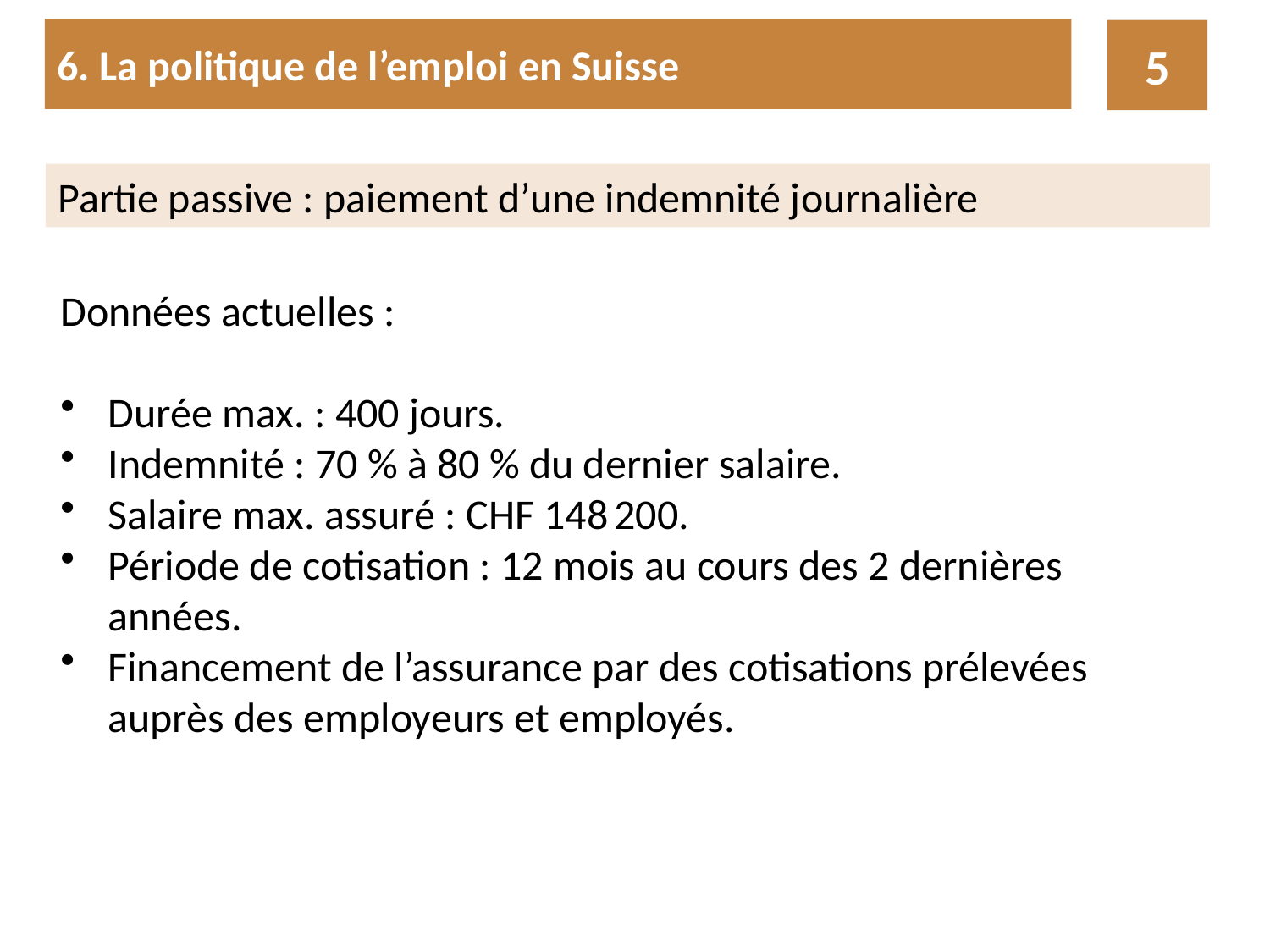

6. La politique de l’emploi en Suisse
5
Partie passive : paiement d’une indemnité journalière
Données actuelles :

Durée max. : 400 jours.
Indemnité : 70 % à 80 % du dernier salaire.
Salaire max. assuré : CHF 148 200.
Période de cotisation : 12 mois au cours des 2 dernières années.
Financement de l’assurance par des cotisations prélevées auprès des employeurs et employés.